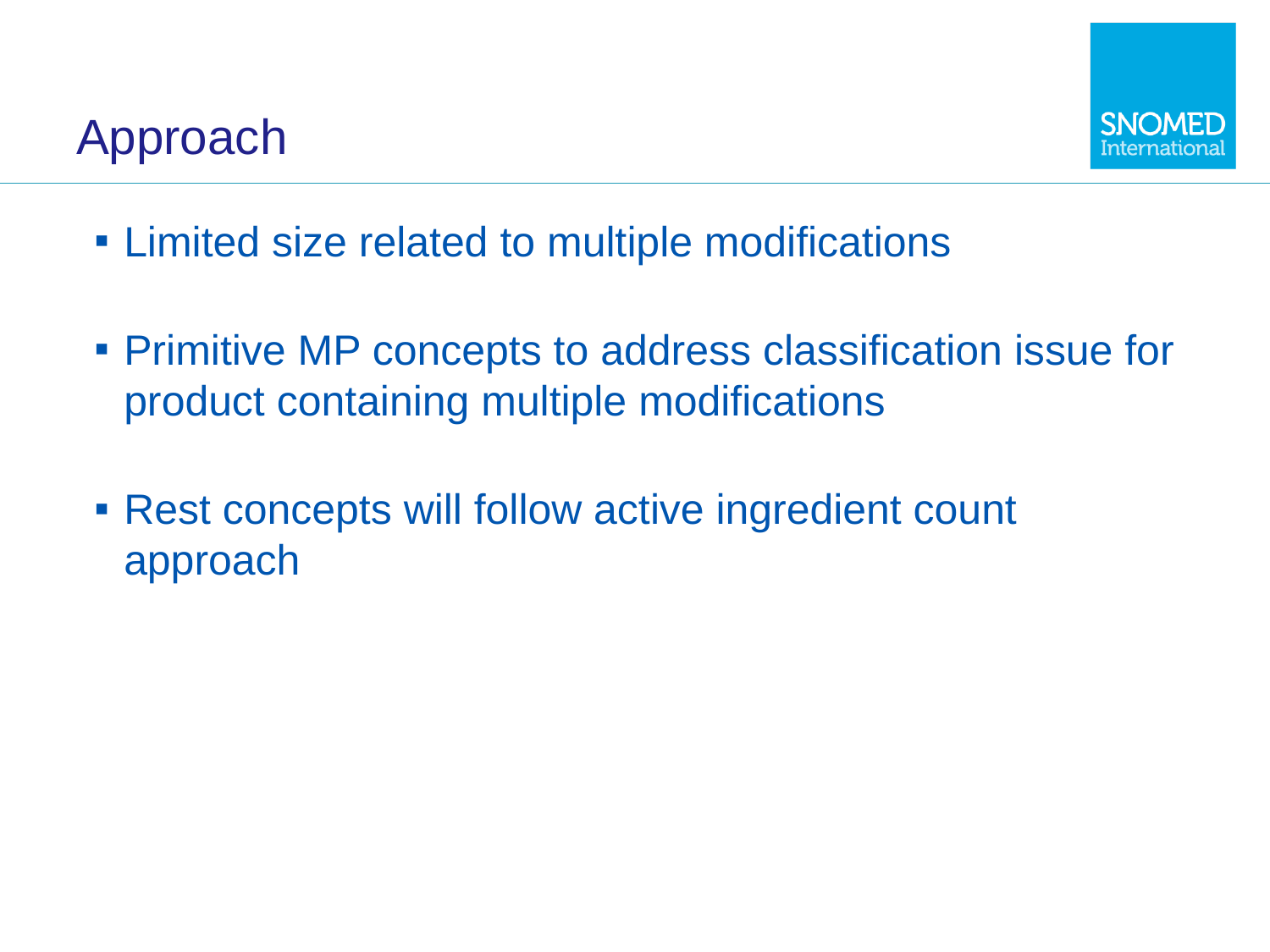

# Approach
Limited size related to multiple modifications

Primitive MP concepts to address classification issue for product containing multiple modifications

Rest concepts will follow active ingredient count approach